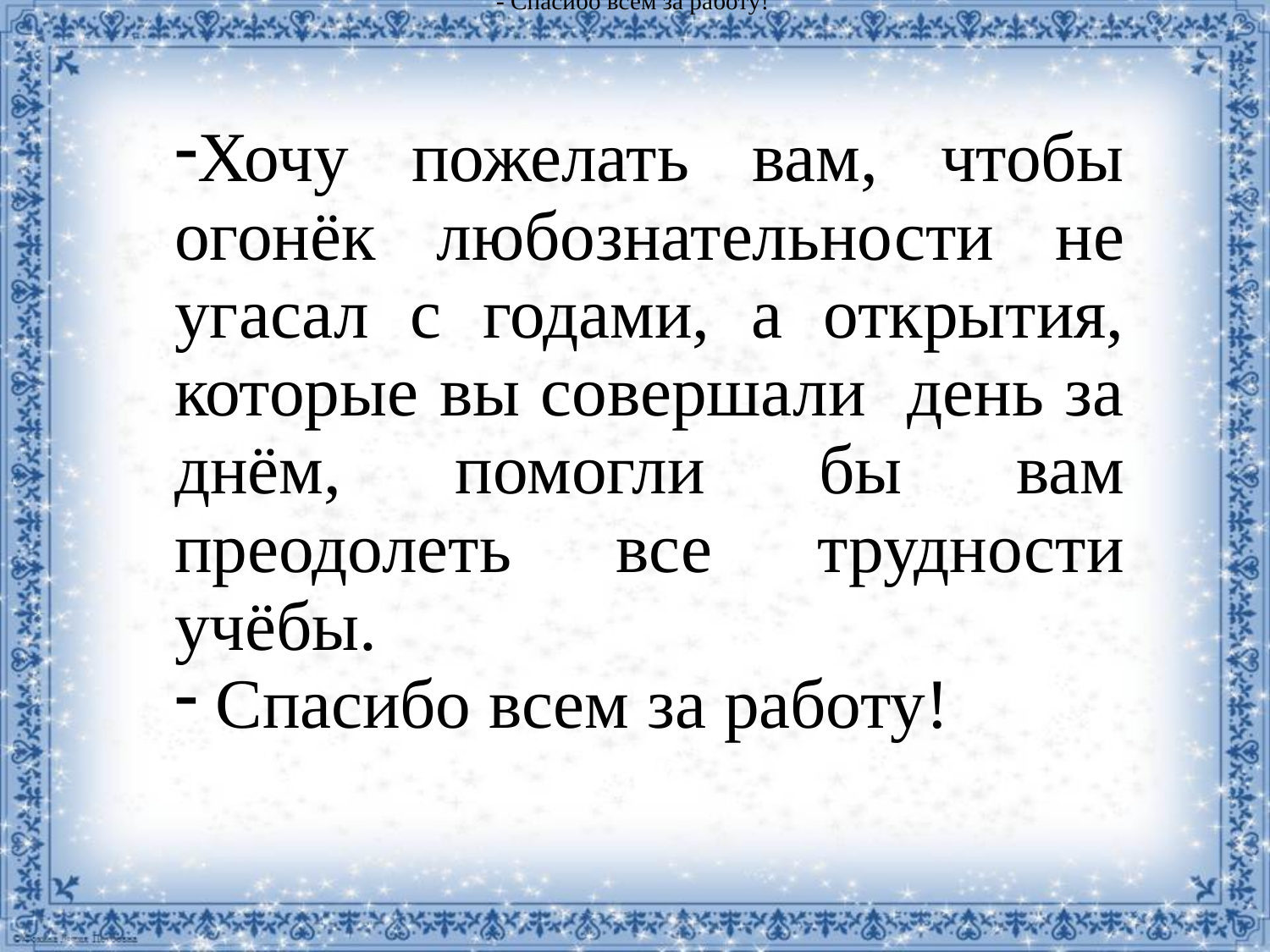

- Спасибо всем за работу!
| Хочу пожелать вам, чтобы огонёк любознательности не угасал с годами, а открытия, которые вы совершали день за днём, помогли бы вам преодолеть все трудности учёбы. Спасибо всем за работу! |
| --- |